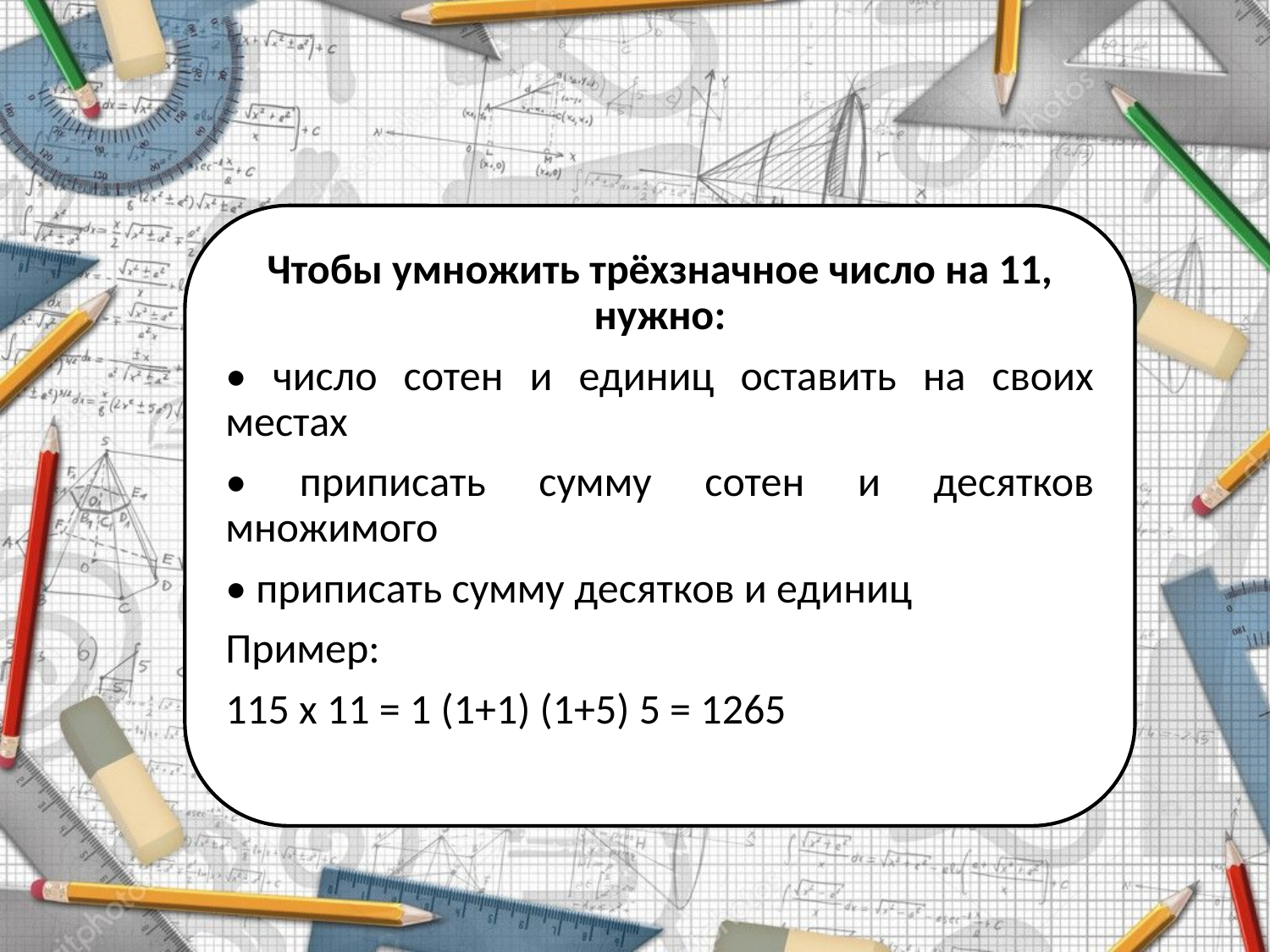

Чтобы умножить трёхзначное число на 11, нужно:
• число сотен и единиц оставить на своих местах
• приписать сумму сотен и десятков множимого
• приписать сумму десятков и единиц
Пример:
115 х 11 = 1 (1+1) (1+5) 5 = 1265